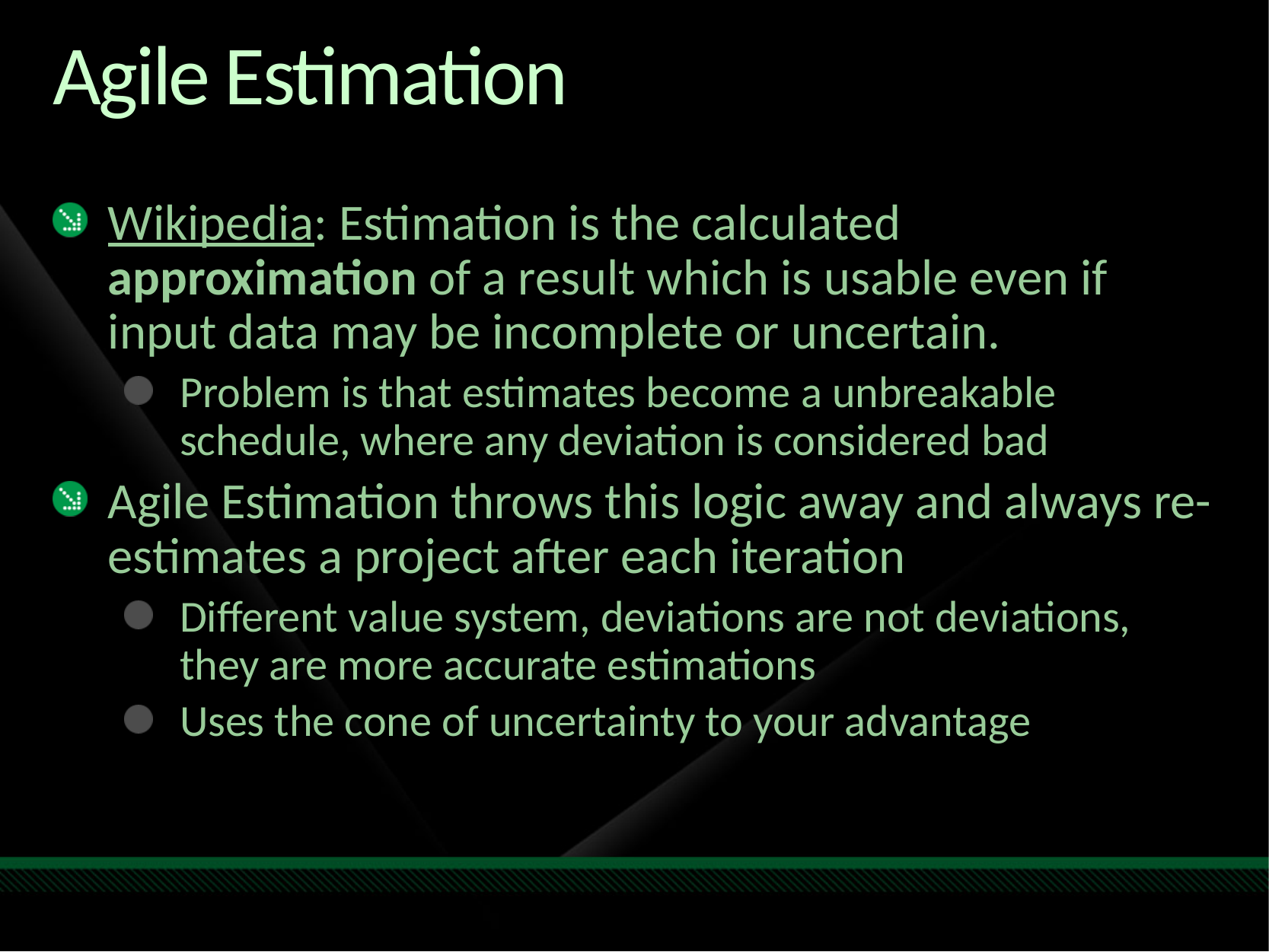

# Agile Estimation
Wikipedia: Estimation is the calculated approximation of a result which is usable even if input data may be incomplete or uncertain.
Problem is that estimates become a unbreakable schedule, where any deviation is considered bad
Agile Estimation throws this logic away and always re-estimates a project after each iteration
Different value system, deviations are not deviations, they are more accurate estimations
Uses the cone of uncertainty to your advantage